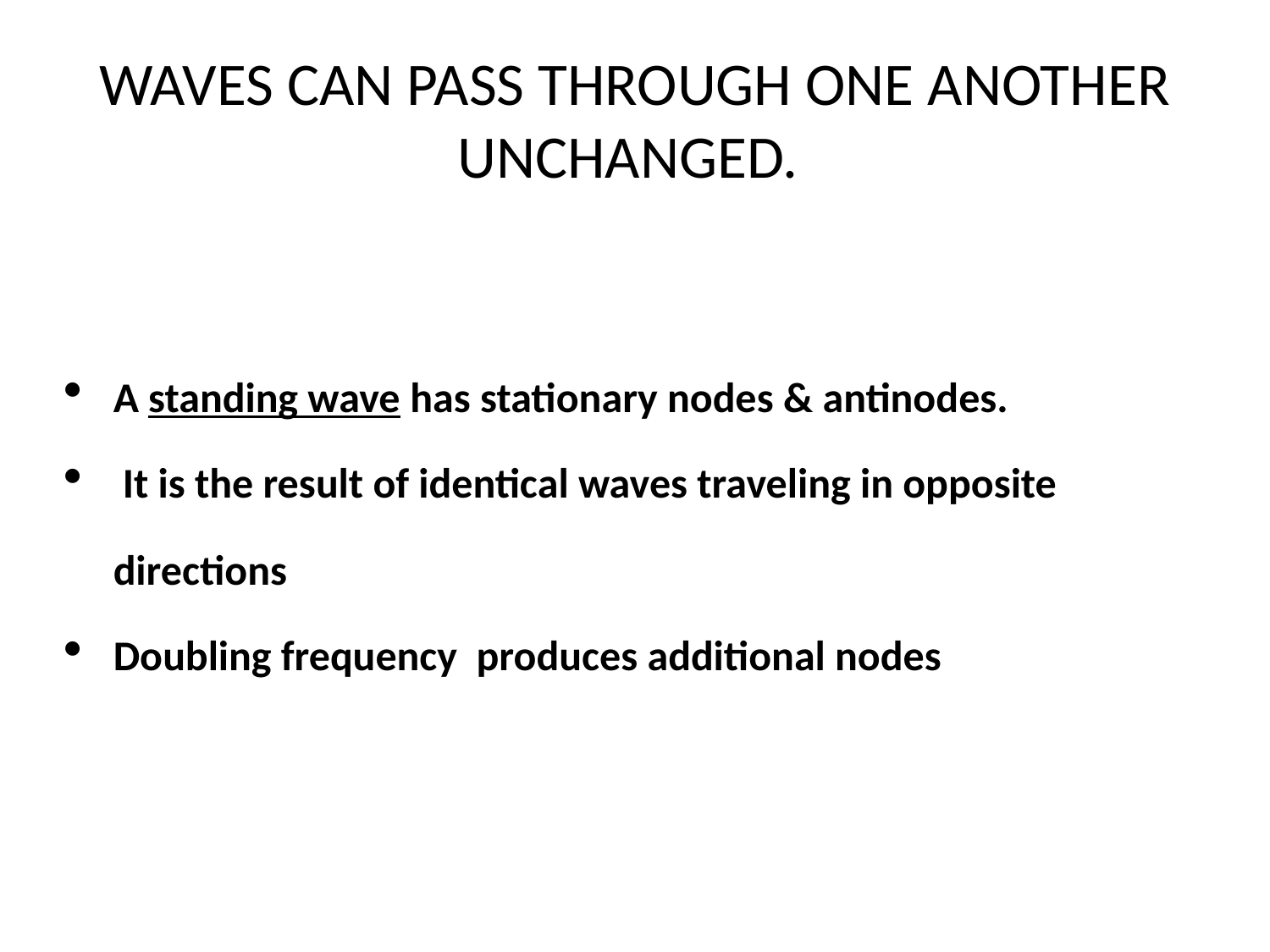

# WAVES CAN PASS THROUGH ONE ANOTHER UNCHANGED.
A standing wave has stationary nodes & antinodes.
 It is the result of identical waves traveling in opposite directions
Doubling frequency  produces additional nodes